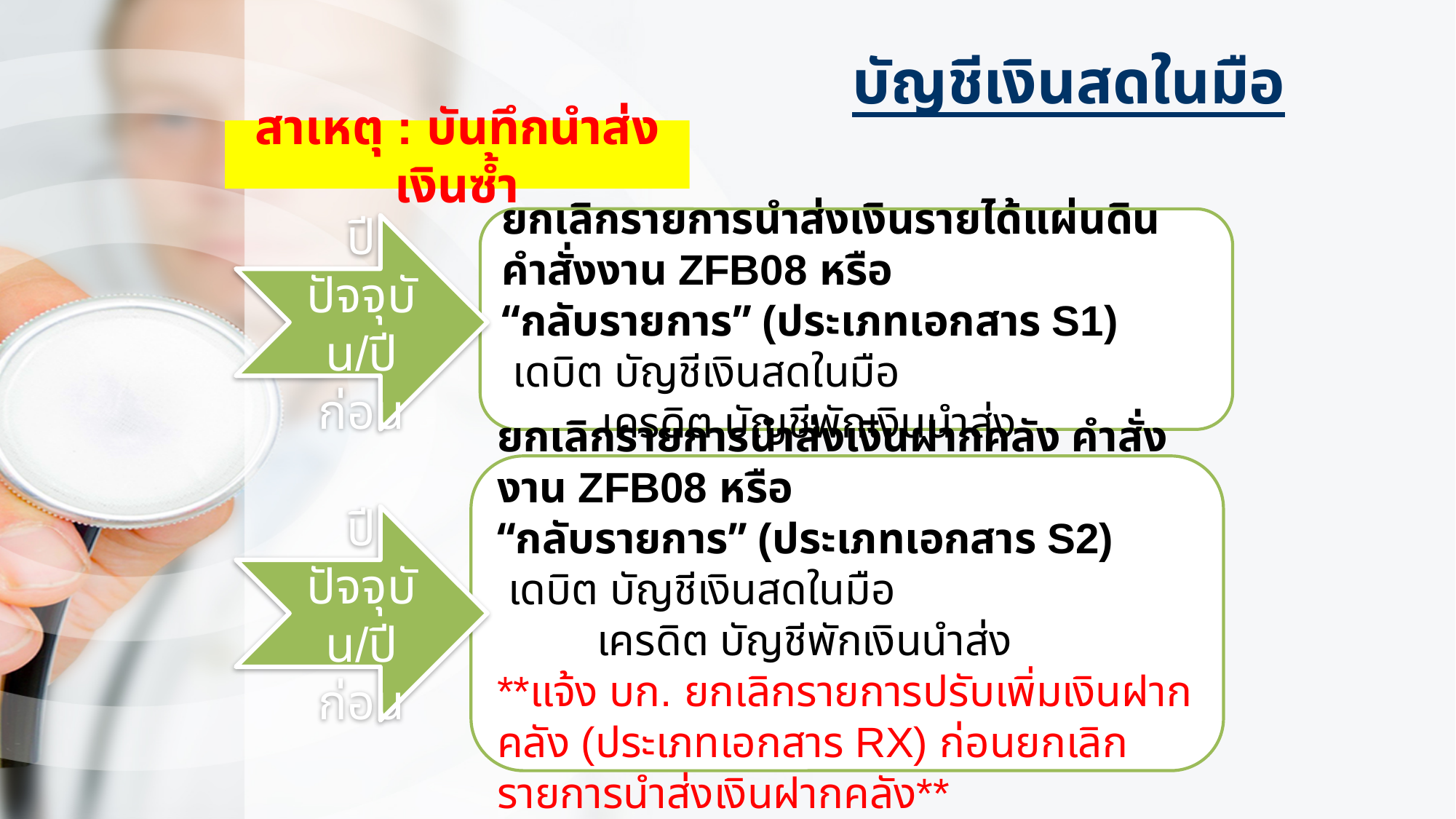

บัญชีเงินสดในมือ
สาเหตุ : บันทึกนำส่งเงินซ้ำ
ยกเลิกรายการนำส่งเงินรายได้แผ่นดิน คำสั่งงาน ZFB08 หรือ
“กลับรายการ” (ประเภทเอกสาร S1)
 เดบิต บัญชีเงินสดในมือ
         เครดิต บัญชีพักเงินนำส่ง
ปีปัจจุบัน/ปีก่อน
ยกเลิกรายการนำส่งเงินฝากคลัง คำสั่งงาน ZFB08 หรือ
“กลับรายการ” (ประเภทเอกสาร S2)
 เดบิต บัญชีเงินสดในมือ
         เครดิต บัญชีพักเงินนำส่ง
**แจ้ง บก. ยกเลิกรายการปรับเพิ่มเงินฝากคลัง (ประเภทเอกสาร RX) ก่อนยกเลิกรายการนำส่งเงินฝากคลัง**
ปีปัจจุบัน/ปีก่อน